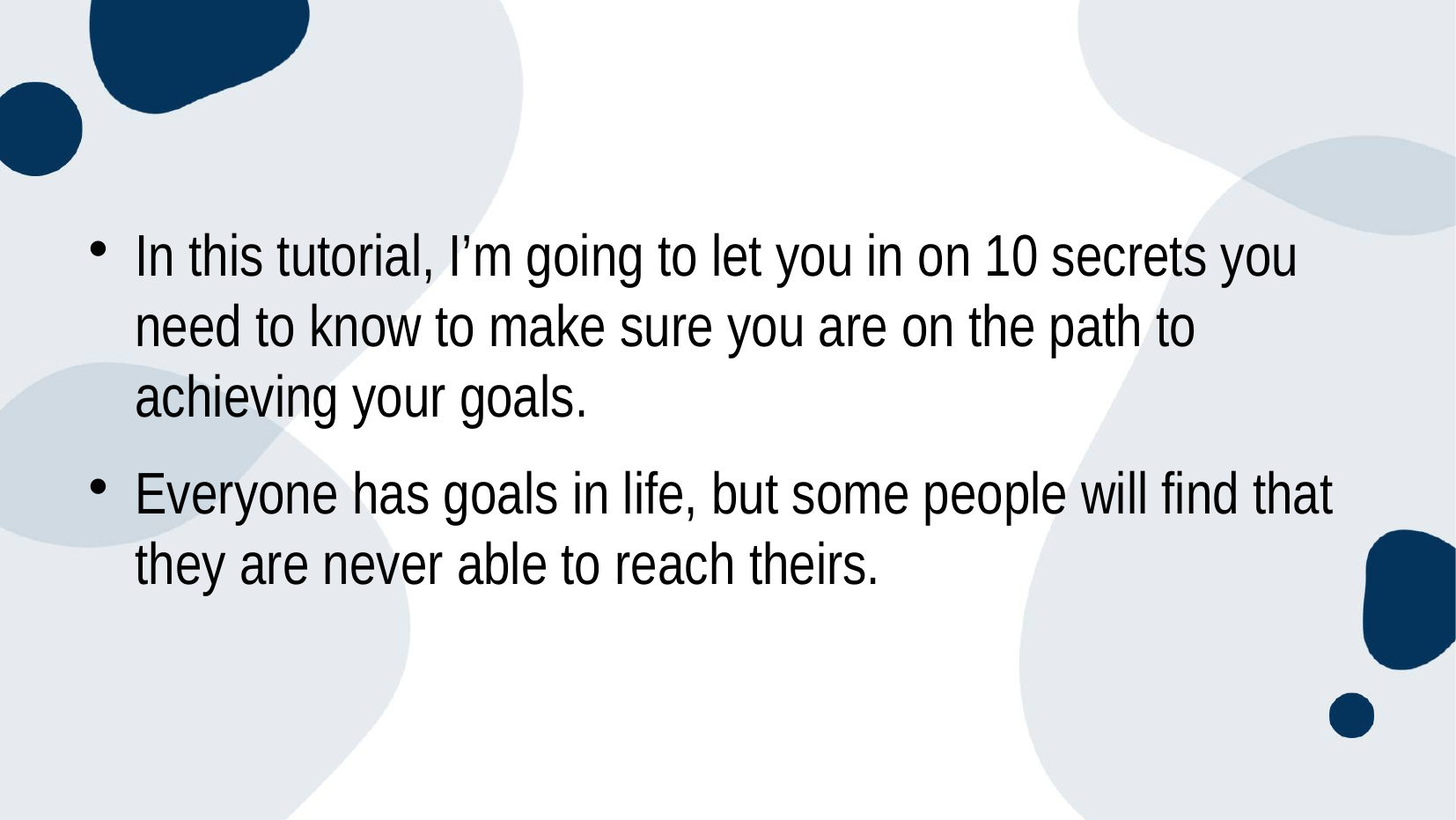

In this tutorial, I’m going to let you in on 10 secrets you need to know to make sure you are on the path to achieving your goals.
Everyone has goals in life, but some people will find that they are never able to reach theirs.